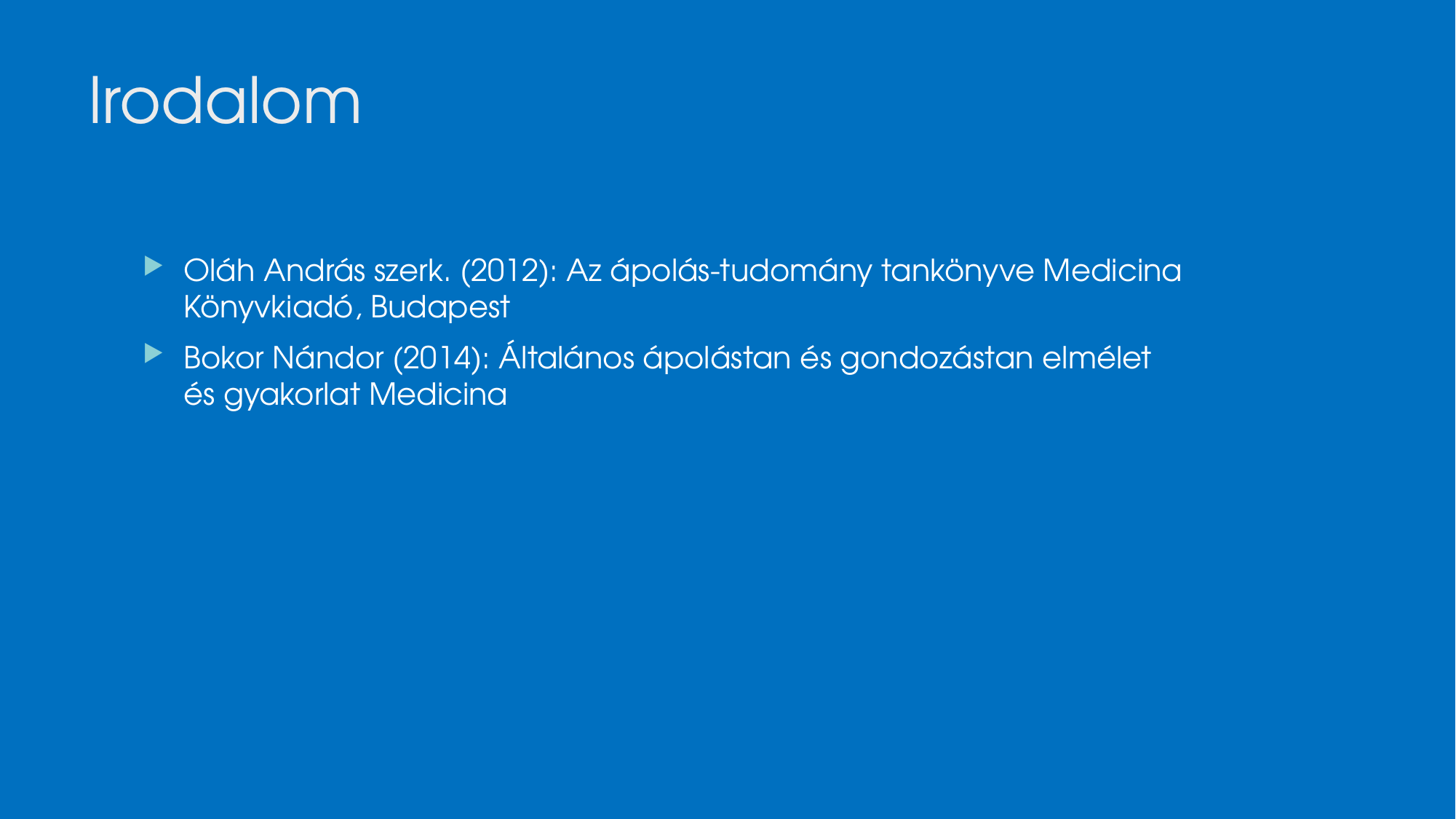

# Irodalom
Oláh András szerk. (2012): Az ápolás-tudomány tankönyve Medicina Könyvkiadó, Budapest
Bokor Nándor (2014): Általános ápolástan és gondozástan elmélet és gyakorlat Medicina